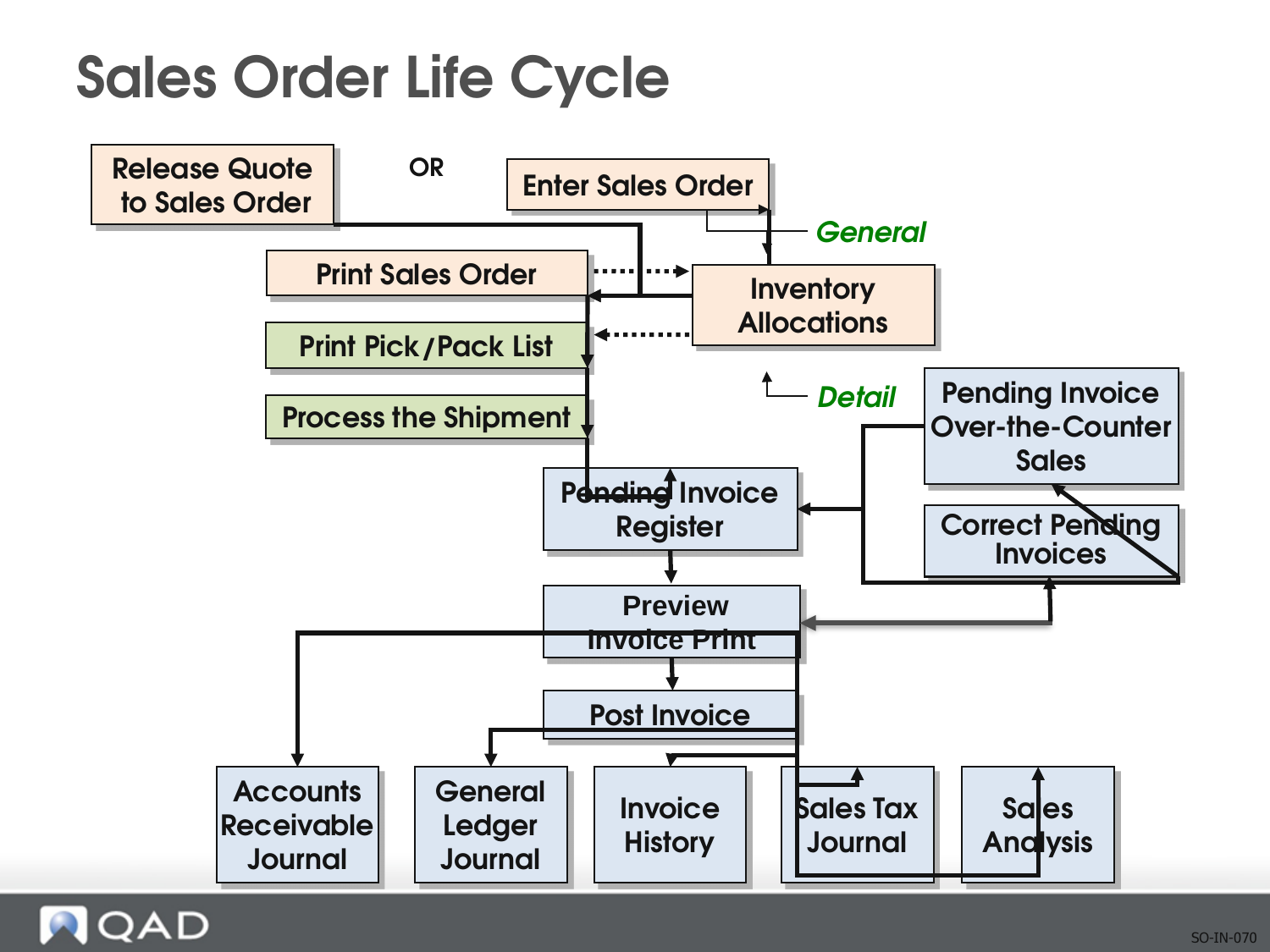

# Sales Order Life Cycle
Release Quote
 to Sales Order
OR
Enter Sales Order
General
Print Sales Order
Inventory
Allocations

Print Pick/Pack List

Pending Invoice
Over-the-Counter Sales
Detail
Process the Shipment
Pending Invoice
Register
Correct Pending
Invoices
 Preview
Invoice Print
Post Invoice
Accounts
Receivable
Journal
General
Ledger
Journal
Invoice
History
Sales Tax
Journal
Sales
Analysis
SO-IN-070